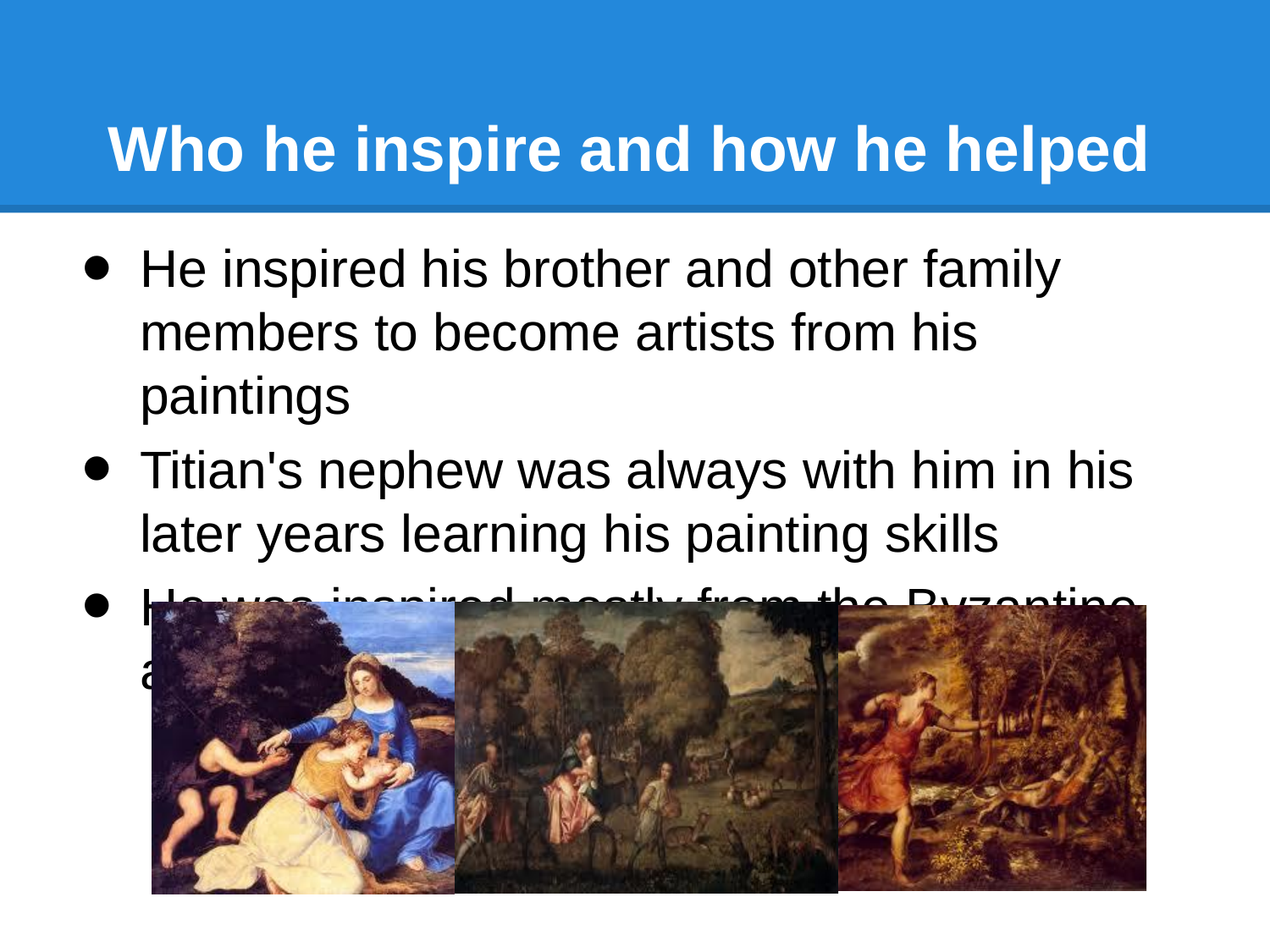

# Who he inspire and how he helped
He inspired his brother and other family members to become artists from his paintings
Titian's nephew was always with him in his later years learning his painting skills
He was inspired mostly from the Byzantine art